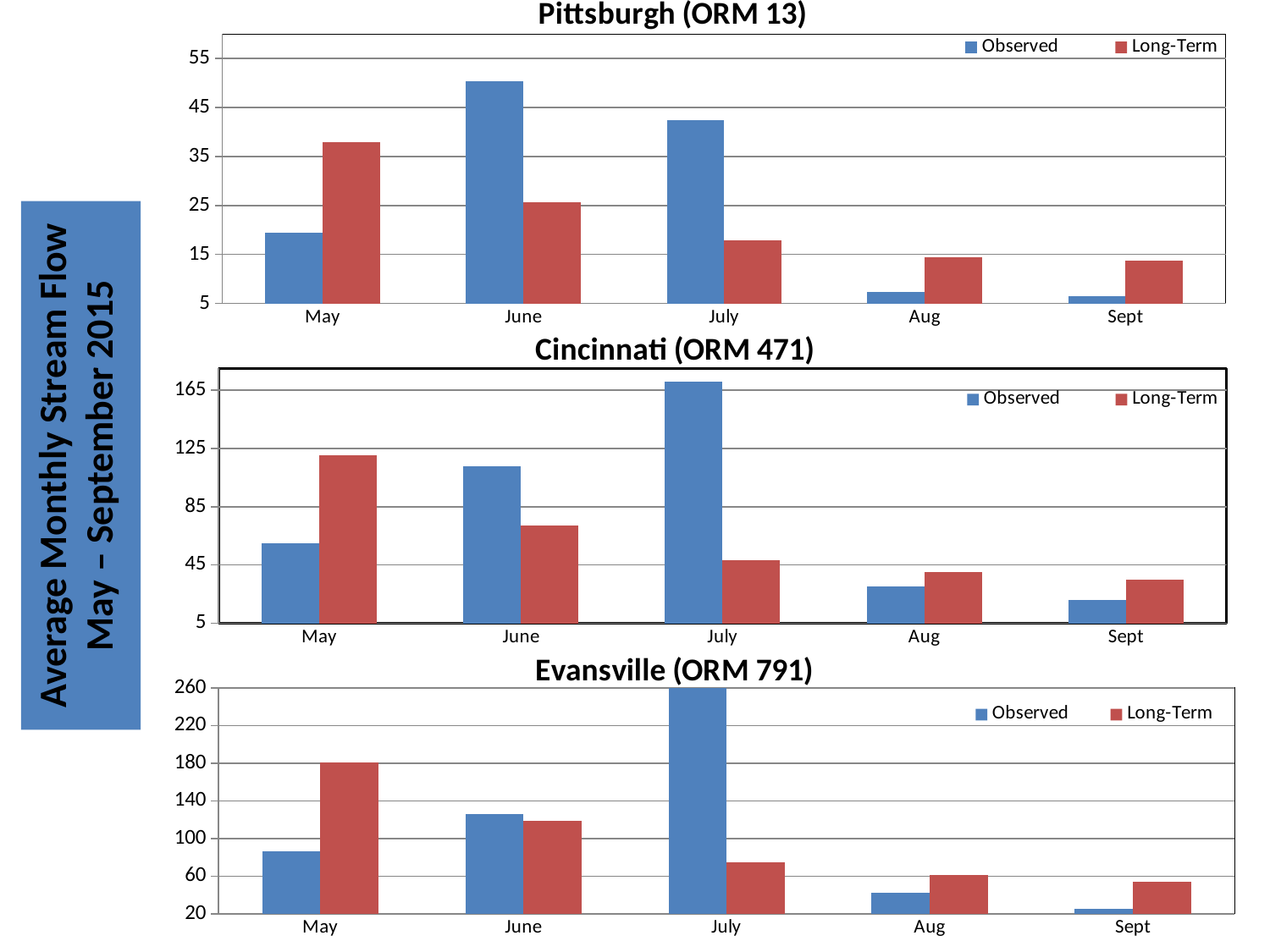

### Chart: Pittsburgh (ORM 13)

| Category | Observed | Long-Term |
|---|---|---|
| May | 19.454545454545453 | 37.9 |
| June | 50.34166666666624 | 25.6 |
| July | 42.4 | 17.8 |
| Aug | 7.31 | 14.5 |
| Sept | 6.515384615384617 | 13.8 |
Average Monthly Stream Flow May – September 2015

### Chart: Cincinnati (ORM 471)

| Category | Observed | Long-Term |
|---|---|---|
| May | 59.72272727272727 | 120.2 |
| June | 112.97083333333325 | 72.1 |
| July | 170.9 | 48.1 |
| Aug | 30.2 | 40.2 |
| Sept | 21.157692307692308 | 34.800000000000004 |

### Chart: Evansville (ORM 791)

| Category | Observed | Long-Term |
|---|---|---|
| May | 86.77272727272675 | 180.4 |
| June | 125.75416666666666 | 118.8 |
| July | 259.6 | 74.4 |
| Aug | 42.4 | 61.0 |
| Sept | 24.965384615384586 | 54.1 |